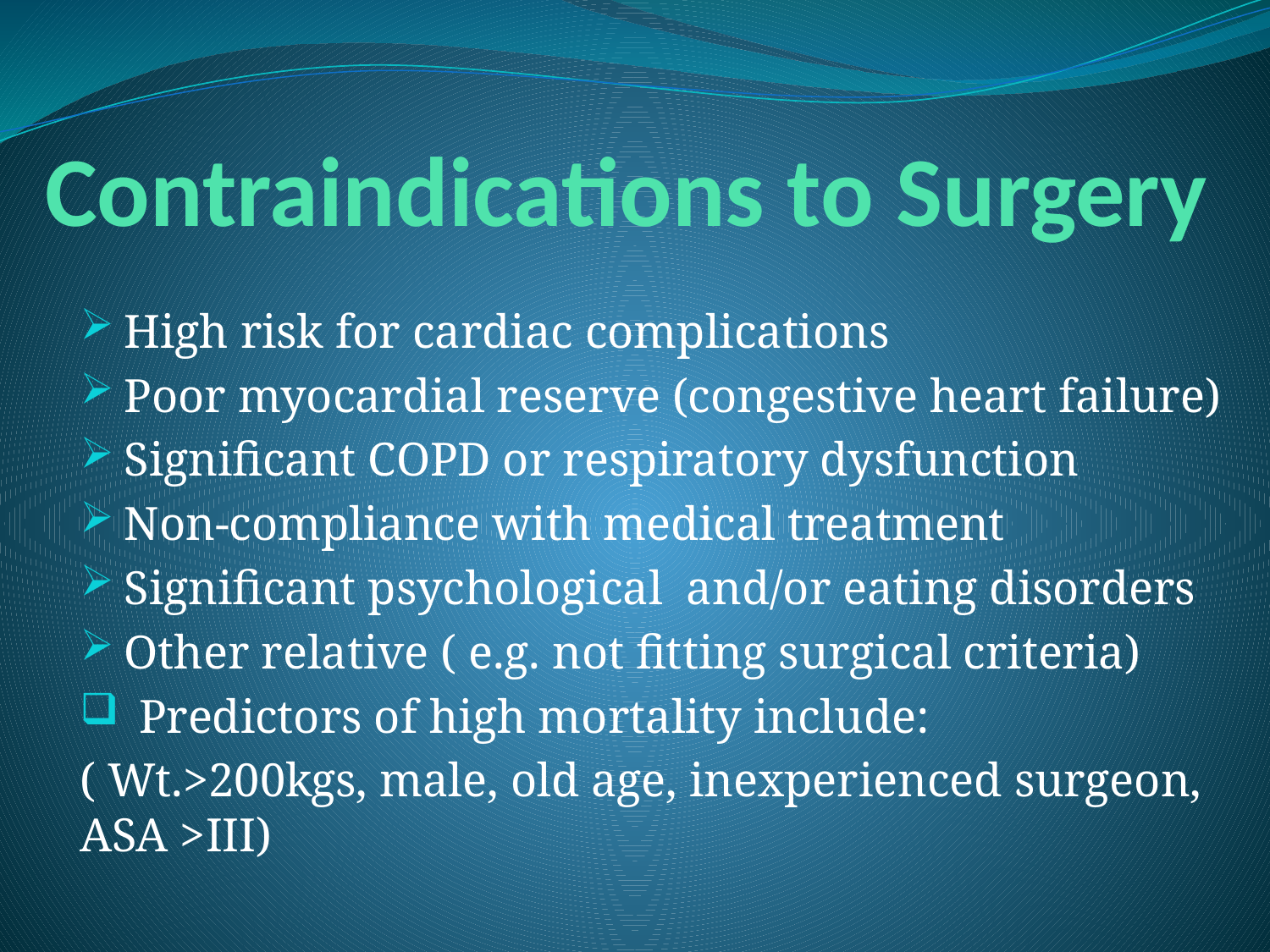

# Contraindications to Surgery
High risk for cardiac complications
Poor myocardial reserve (congestive heart failure)
Significant COPD or respiratory dysfunction
Non-compliance with medical treatment
Significant psychological  and/or eating disorders
Other relative ( e.g. not fitting surgical criteria)
Predictors of high mortality include:
( Wt.>200kgs, male, old age, inexperienced surgeon, ASA >III)